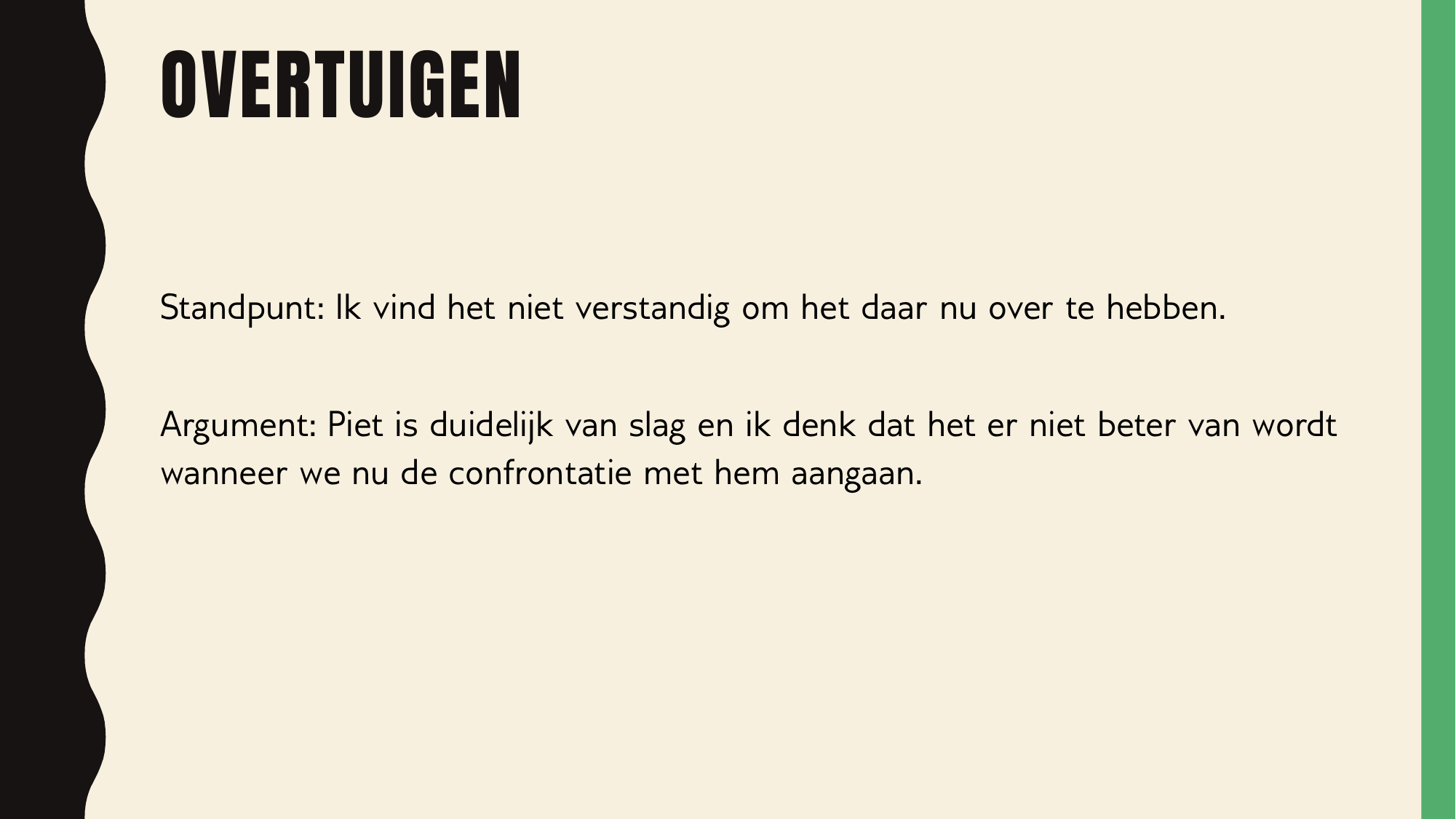

# Overtuigen
Standpunt: Ik vind het niet verstandig om het daar nu over te hebben.

Argument: Piet is duidelijk van slag en ik denk dat het er niet beter van wordt wanneer we nu de confrontatie met hem aangaan.